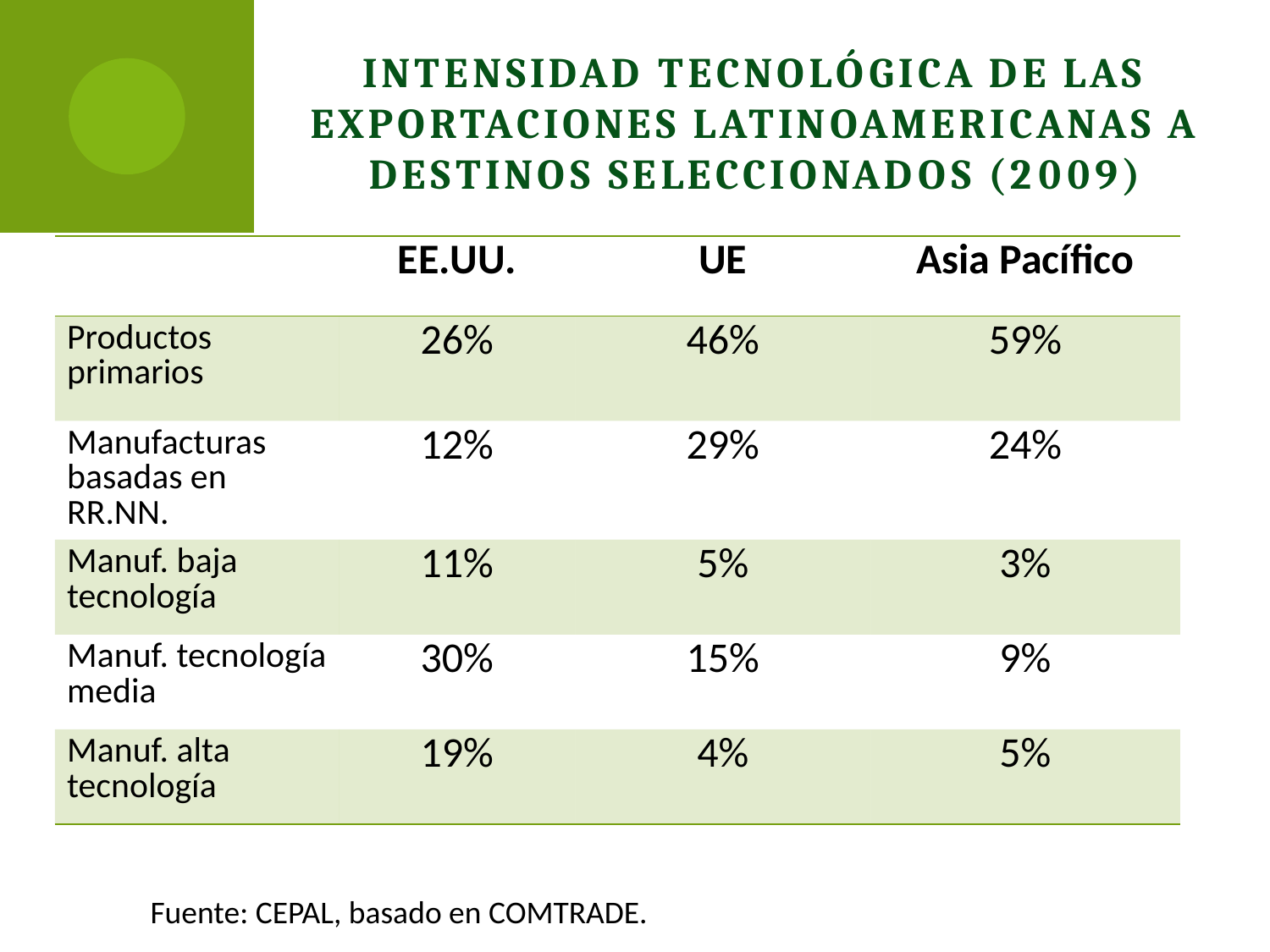

INTENSIDAD TECNOLÓGICA DE LAS EXPORTACIONES LATINOAMERICANAS A DESTINOS SELECCIONADOS (2009)
|  | EE.UU. | UE | Asia Pacífico |
| --- | --- | --- | --- |
| Productos primarios | 26% | 46% | 59% |
| Manufacturas basadas en RR.NN. | 12% | 29% | 24% |
| Manuf. baja tecnología | 11% | 5% | 3% |
| Manuf. tecnología media | 30% | 15% | 9% |
| Manuf. alta tecnología | 19% | 4% | 5% |
Fuente: CEPAL, basado en COMTRADE.